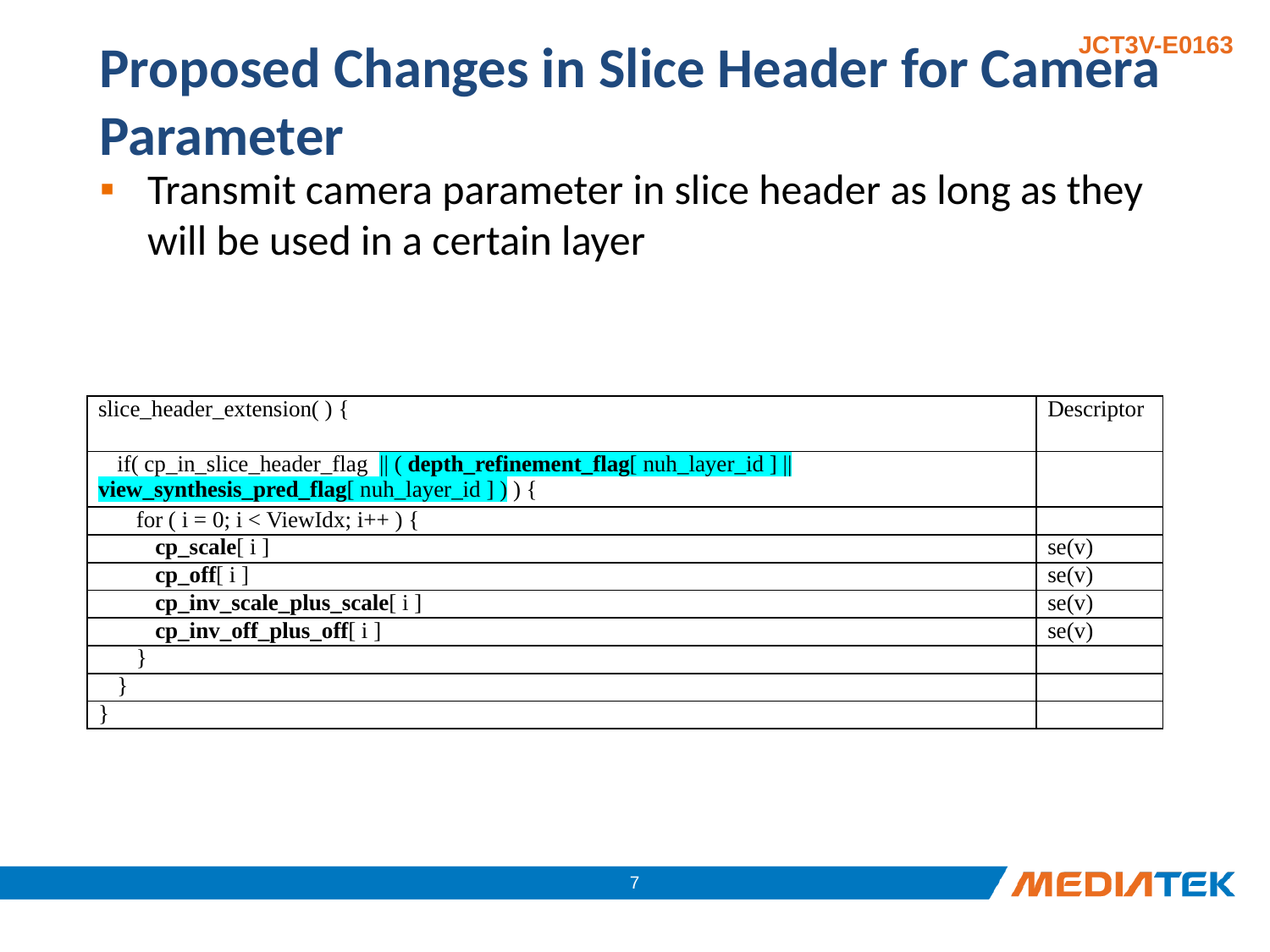

# Proposed Changes in Slice Header for Camera Parameter
Transmit camera parameter in slice header as long as they will be used in a certain layer
| slice\_header\_extension( ) { | Descriptor |
| --- | --- |
| if( cp\_in\_slice\_header\_flag  || ( depth\_refinement\_flag[ nuh\_layer\_id ] || view\_synthesis\_pred\_flag[ nuh\_layer\_id ] ) ) { |  |
| for ( i = 0; i < ViewIdx; i++ ) { |  |
| cp\_scale[ i ] | se(v) |
| cp\_off[ i ] | se(v) |
| cp\_inv\_scale\_plus\_scale[ i ] | se(v) |
| cp\_inv\_off\_plus\_off[ i ] | se(v) |
| } |  |
| } |  |
| } |  |
7